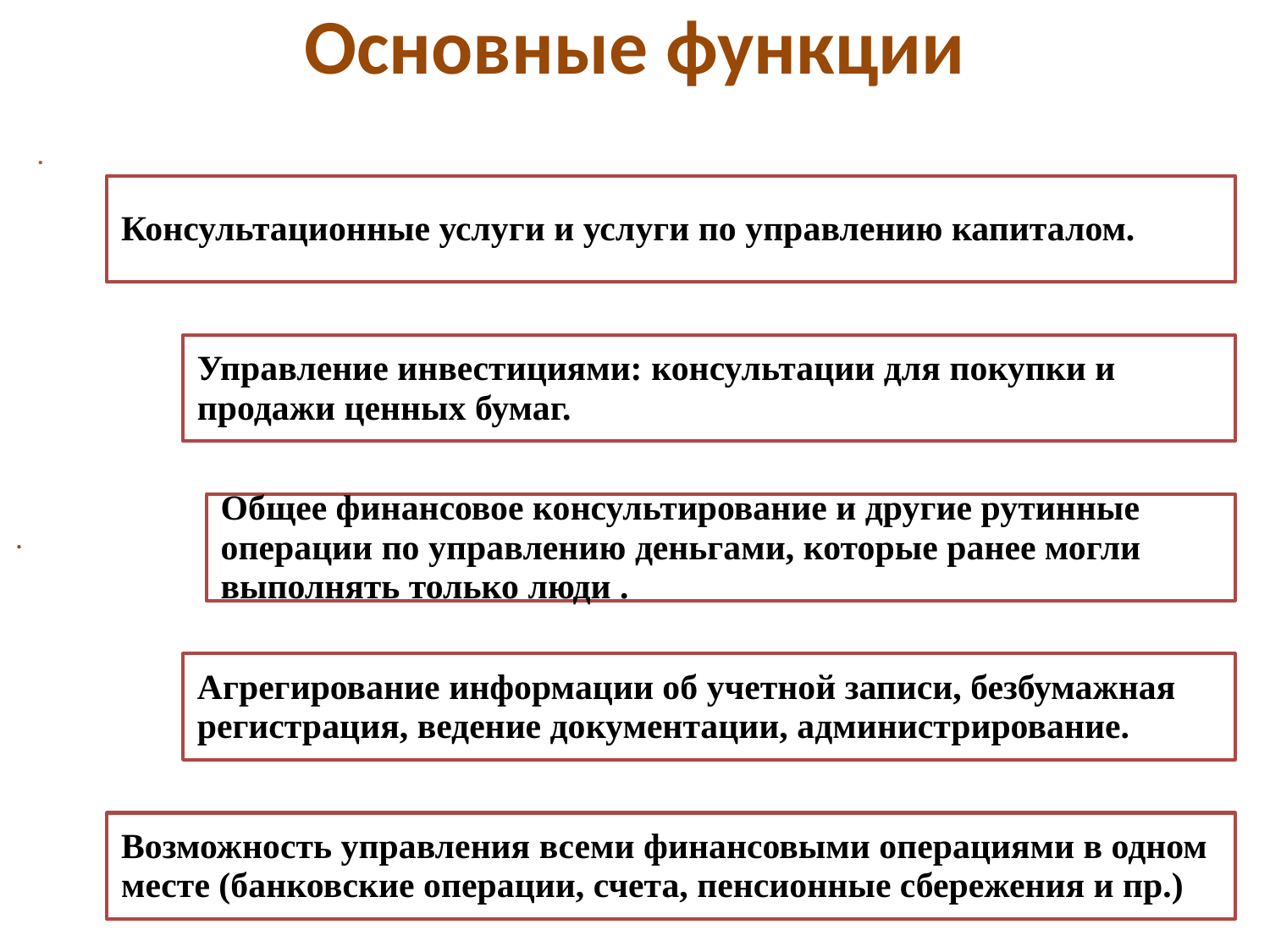

# Основные функции
Консультационные услуги и услуги по управлению капиталом.
Управление инвестициями: консультации для покупки и продажи ценных бумаг.
Общее финансовое консультирование и другие рутинные операции по управлению деньгами, которые ранее могли выполнять только люди .
Агрегирование информации об учетной записи, безбумажная регистрация, ведение документации, администрирование.
Возможность управления всеми финансовыми операциями в одном месте (банковские операции, счета, пенсионные сбережения и пр.)
41